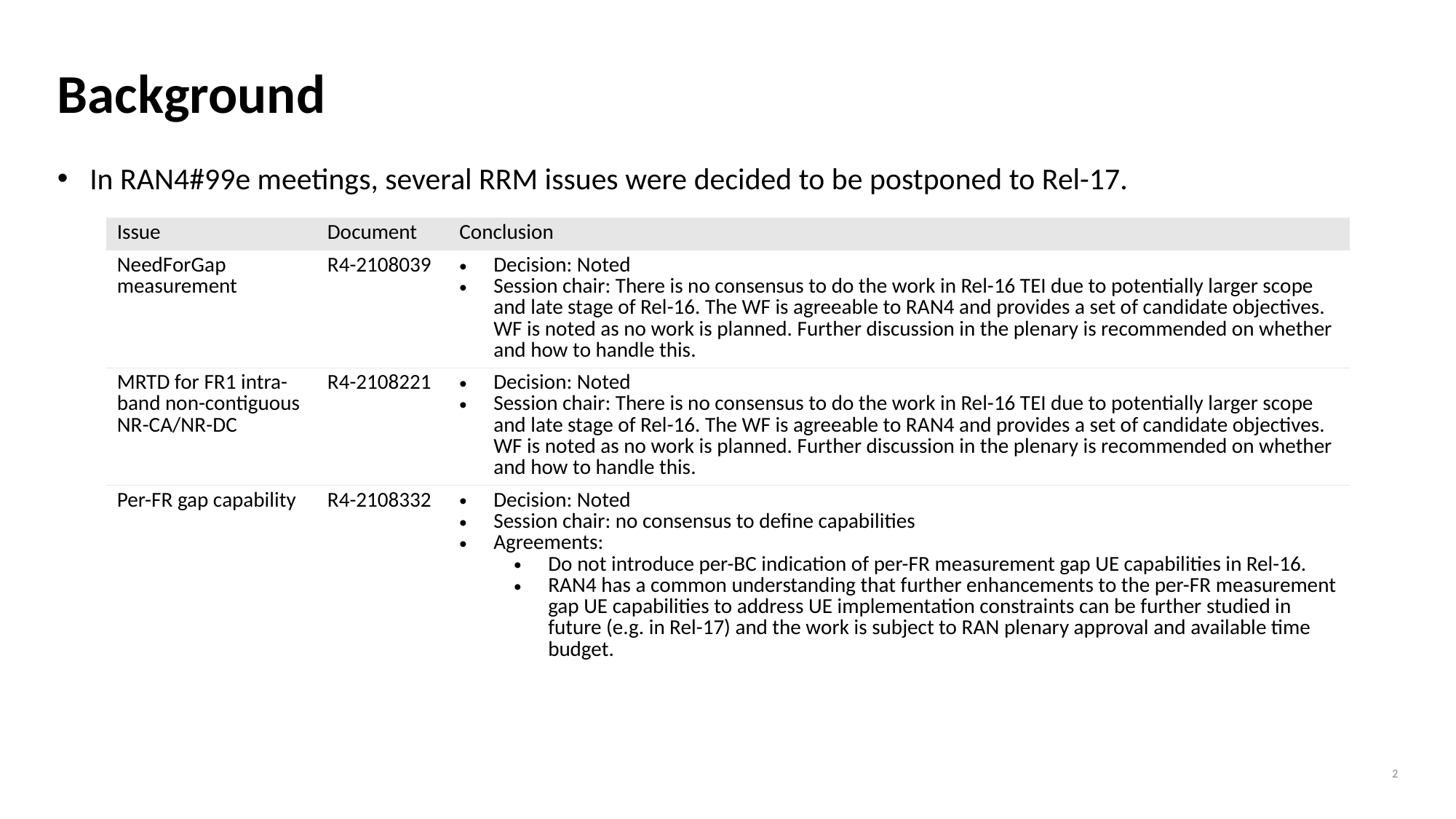

# Background
In RAN4#99e meetings, several RRM issues were decided to be postponed to Rel-17.
| Issue | Document | Conclusion |
| --- | --- | --- |
| NeedForGap measurement | R4-2108039 | Decision: Noted Session chair: There is no consensus to do the work in Rel-16 TEI due to potentially larger scope and late stage of Rel-16. The WF is agreeable to RAN4 and provides a set of candidate objectives. WF is noted as no work is planned. Further discussion in the plenary is recommended on whether and how to handle this. |
| MRTD for FR1 intra-band non-contiguous NR-CA/NR-DC | R4-2108221 | Decision: Noted Session chair: There is no consensus to do the work in Rel-16 TEI due to potentially larger scope and late stage of Rel-16. The WF is agreeable to RAN4 and provides a set of candidate objectives. WF is noted as no work is planned. Further discussion in the plenary is recommended on whether and how to handle this. |
| Per-FR gap capability | R4-2108332 | Decision: Noted Session chair: no consensus to define capabilities Agreements: Do not introduce per-BC indication of per-FR measurement gap UE capabilities in Rel-16. RAN4 has a common understanding that further enhancements to the per-FR measurement gap UE capabilities to address UE implementation constraints can be further studied in future (e.g. in Rel-17) and the work is subject to RAN plenary approval and available time budget. |
2